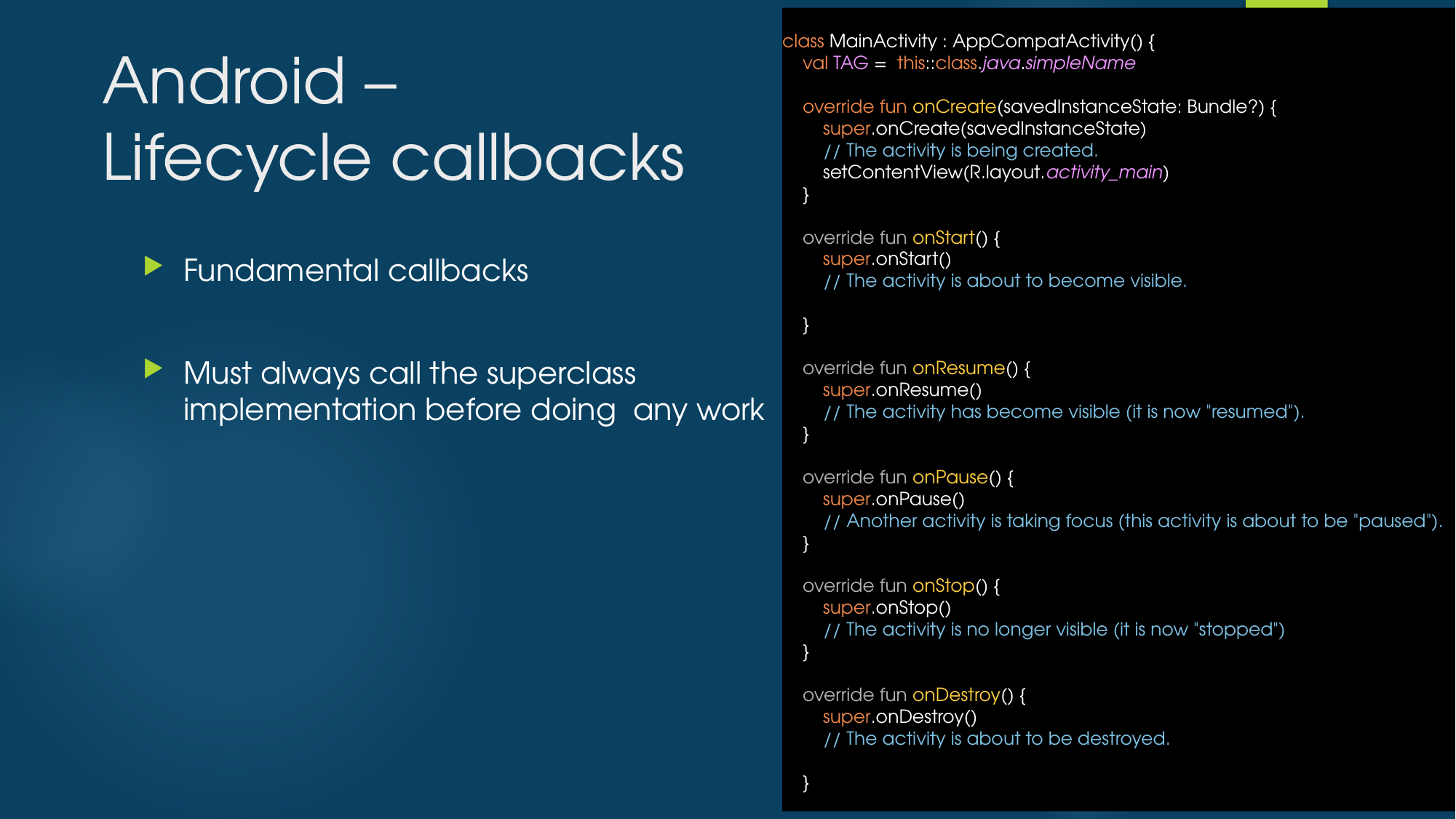

class MainActivity : AppCompatActivity() {
    val TAG =  this::class.java.simpleName
    override fun onCreate(savedInstanceState: Bundle?) {
        super.onCreate(savedInstanceState)
        // The activity is being created.
        setContentView(R.layout.activity_main)
    }
    override fun onStart() {
        super.onStart()
        // The activity is about to become visible.
    }
    override fun onResume() {
        super.onResume()
        // The activity has become visible (it is now "resumed").
    }
    override fun onPause() {
        super.onPause()
        // Another activity is taking focus (this activity is about to be "paused").
    }
    override fun onStop() {
        super.onStop()
        // The activity is no longer visible (it is now "stopped")
    }
    override fun onDestroy() {
        super.onDestroy()
        // The activity is about to be destroyed.
    }
# Android – Lifecycle callbacks
14
Fundamental callbacks

Must always call the superclass implementation before doing  any work